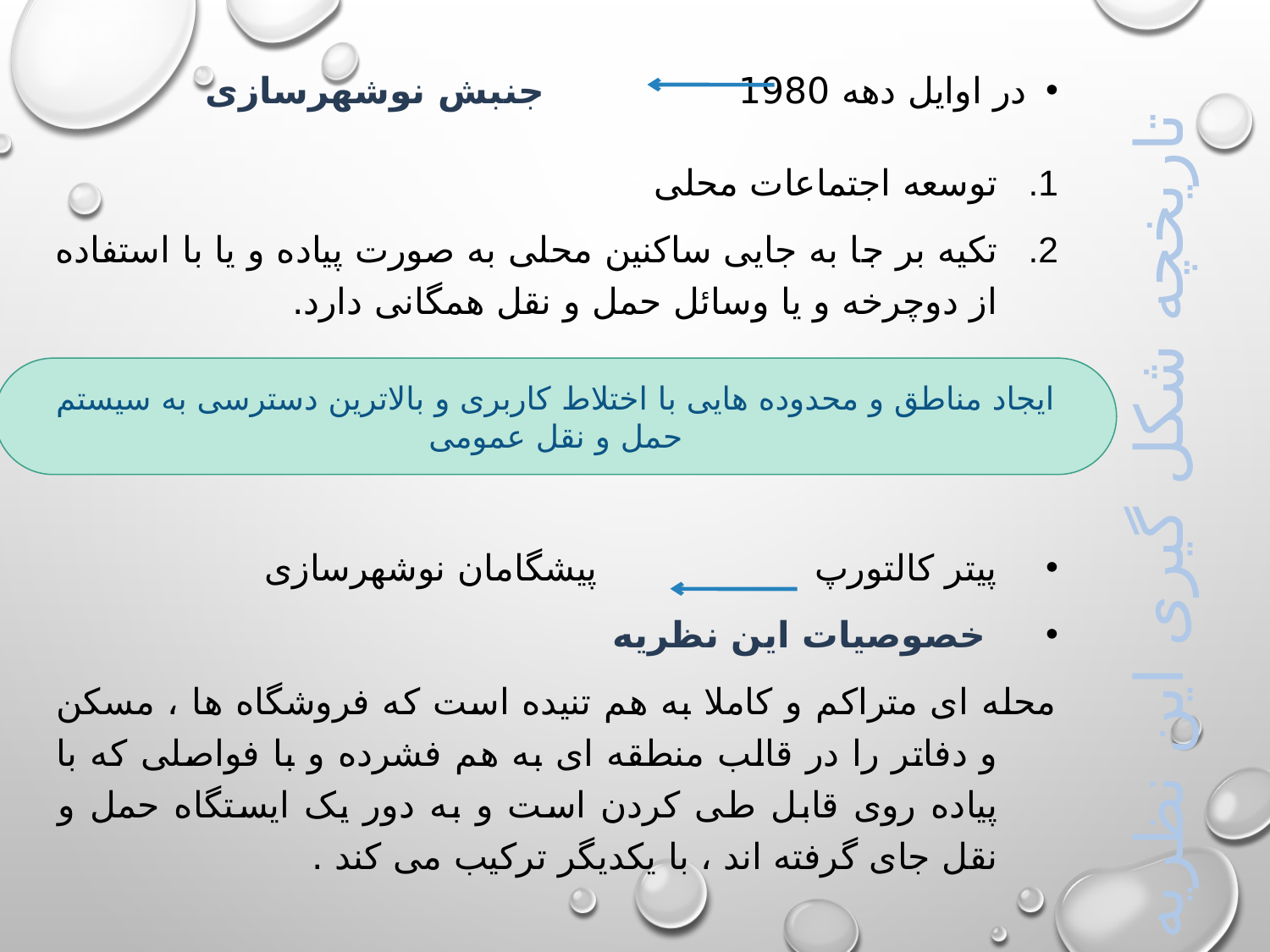

در اوایل دهه 1980                 جنبش نوشهرسازی

توسعه اجتماعات محلی
تکیه بر جا به جایی ساکنین محلی به صورت پیاده و یا با استفاده از دوچرخه و یا وسائل حمل و نقل همگانی دارد.

پیتر کالتورپ                   پیشگامان نوشهرسازی
 خصوصیات این نظریه
محله ای متراکم و کاملا به هم تنیده است که فروشگاه ها ، مسکن و دفاتر را در قالب منطقه ای به هم فشرده و با فواصلی که با پیاده روی قابل طی کردن است و به دور یک ایستگاه حمل و نقل جای گرفته اند ، با یکدیگر ترکیب می کند .

ایجاد مناطق و محدوده هایی با اختلاط کاربری و بالاترین دسترسی به سیستم حمل و نقل عمومی
# تاریخچه شکل گیری این نظریه